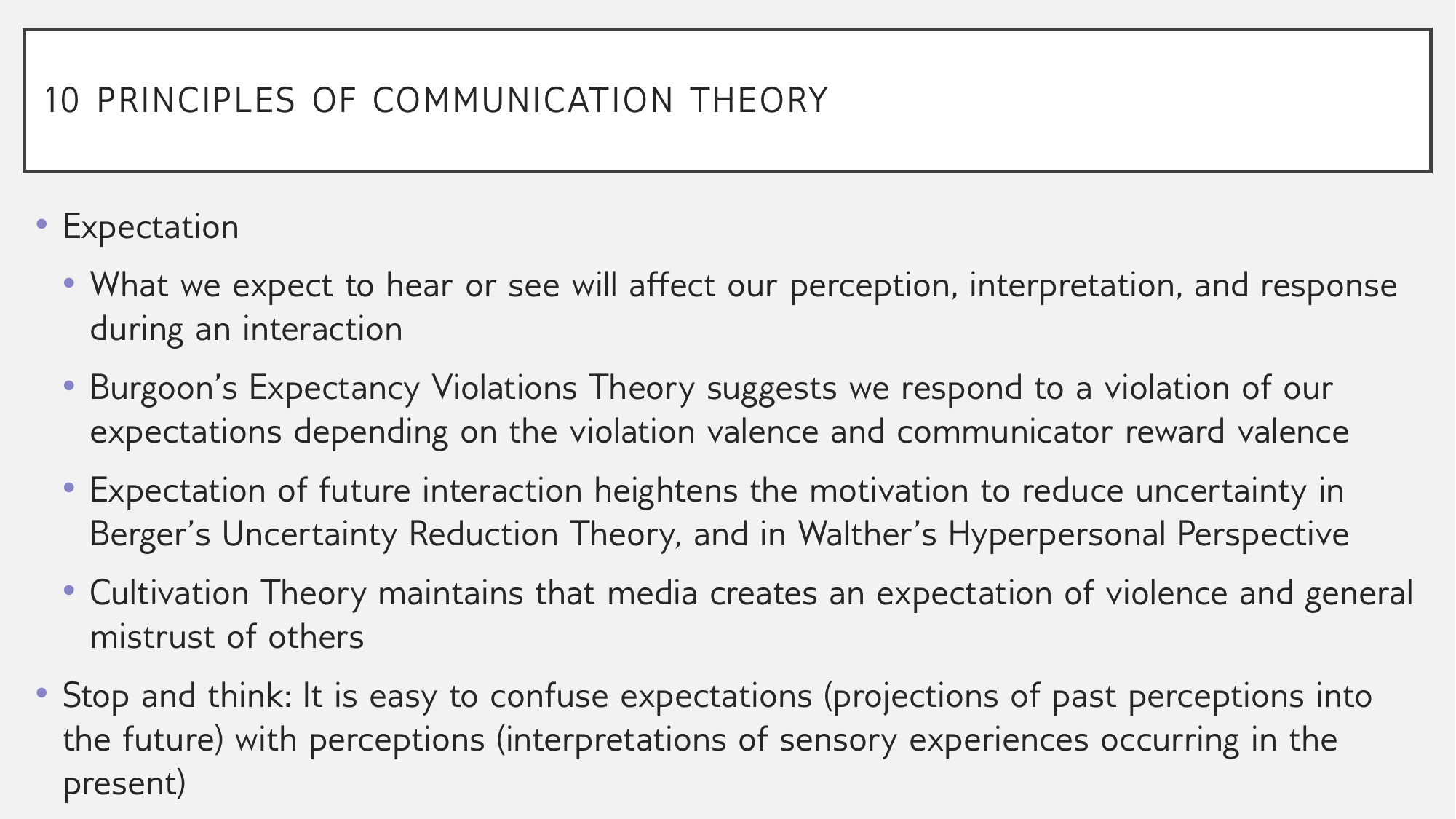

# 10 Principles of Communication Theory
Expectation
What we expect to hear or see will affect our perception, interpretation, and response during an interaction
Burgoon’s Expectancy Violations Theory suggests we respond to a violation of our expectations depending on the violation valence and communicator reward valence
Expectation of future interaction heightens the motivation to reduce uncertainty in Berger’s Uncertainty Reduction Theory, and in Walther’s Hyperpersonal Perspective
Cultivation Theory maintains that media creates an expectation of violence and general mistrust of others
Stop and think: It is easy to confuse expectations (projections of past perceptions into the future) with perceptions (interpretations of sensory experiences occurring in the present)